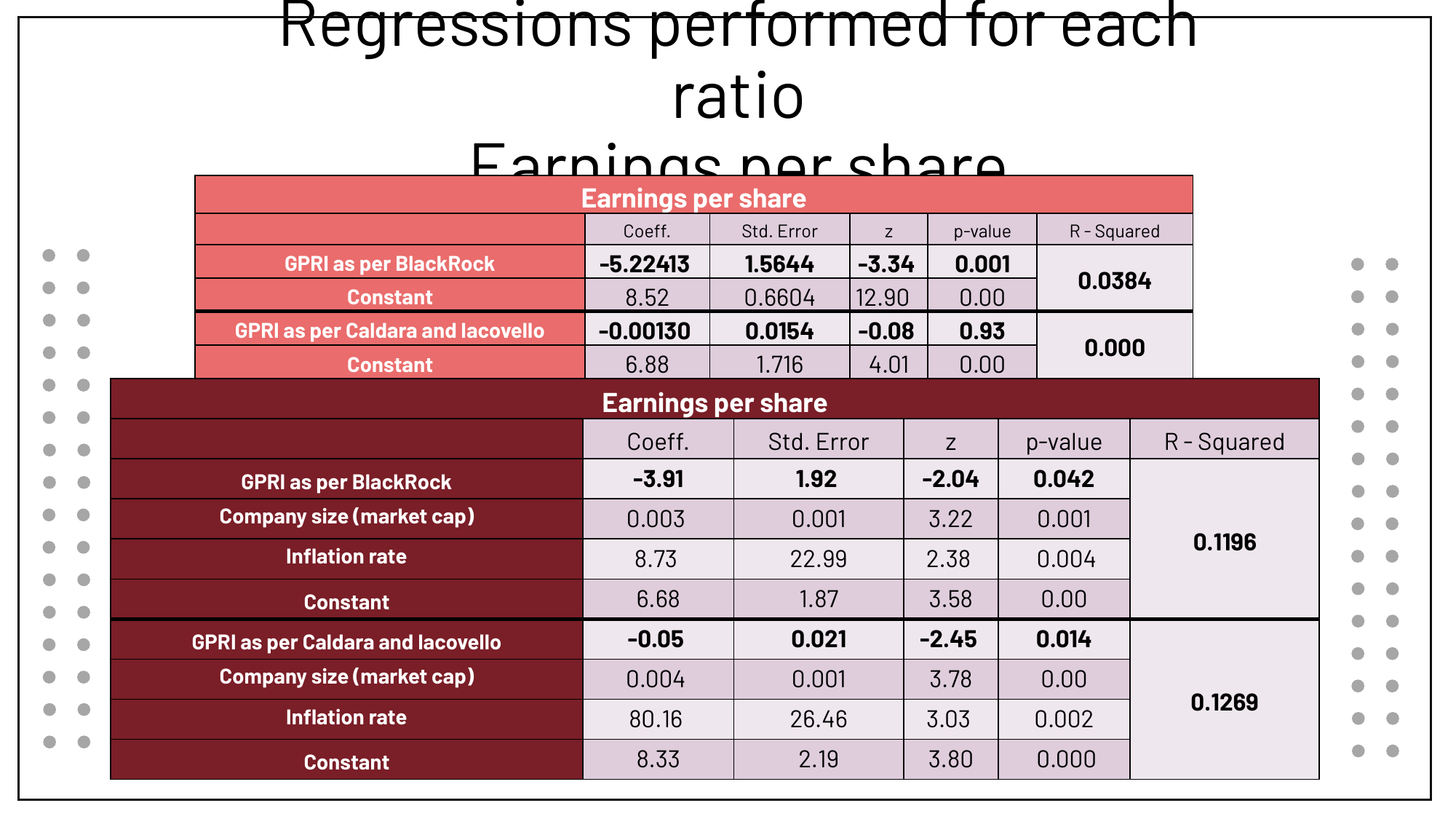

# Regressions performed for each ratio Earnings per share
| Earnings per share |  |  |  |  |  |
| --- | --- | --- | --- | --- | --- |
|  | Coeff. | Std. Error | z | p-value | R - Squared |
| GPRI as per BlackRock | -5.22413 | 1.5644 | -3.34 | 0.001 | 0.0384 |
| Constant | 8.52 | 0.6604 | 12.90 | 0.00 |  |
| GPRI as per Caldara and Iacovello | -0.00130 | 0.0154 | -0.08 | 0.93 | 0.000 |
| Constant | 6.88 | 1.716 | 4.01 | 0.00 |  |
| Earnings per share |  |  |  |  |  |
| --- | --- | --- | --- | --- | --- |
|  | Coeff. | Std. Error | z | p-value | R - Squared |
| GPRI as per BlackRock | -3.91 | 1.92 | -2.04 | 0.042 | 0.1196 |
| Company size (market cap) | 0.003 | 0.001 | 3.22 | 0.001 |  |
| Inflation rate | 8.73 | 22.99 | 2.38 | 0.004 |  |
| Constant | 6.68 | 1.87 | 3.58 | 0.00 |  |
| GPRI as per Caldara and Iacovello | -0.05 | 0.021 | -2.45 | 0.014 | 0.1269 |
| Company size (market cap) | 0.004 | 0.001 | 3.78 | 0.00 |  |
| Inflation rate | 80.16 | 26.46 | 3.03 | 0.002 |  |
| Constant | 8.33 | 2.19 | 3.80 | 0.000 |  |